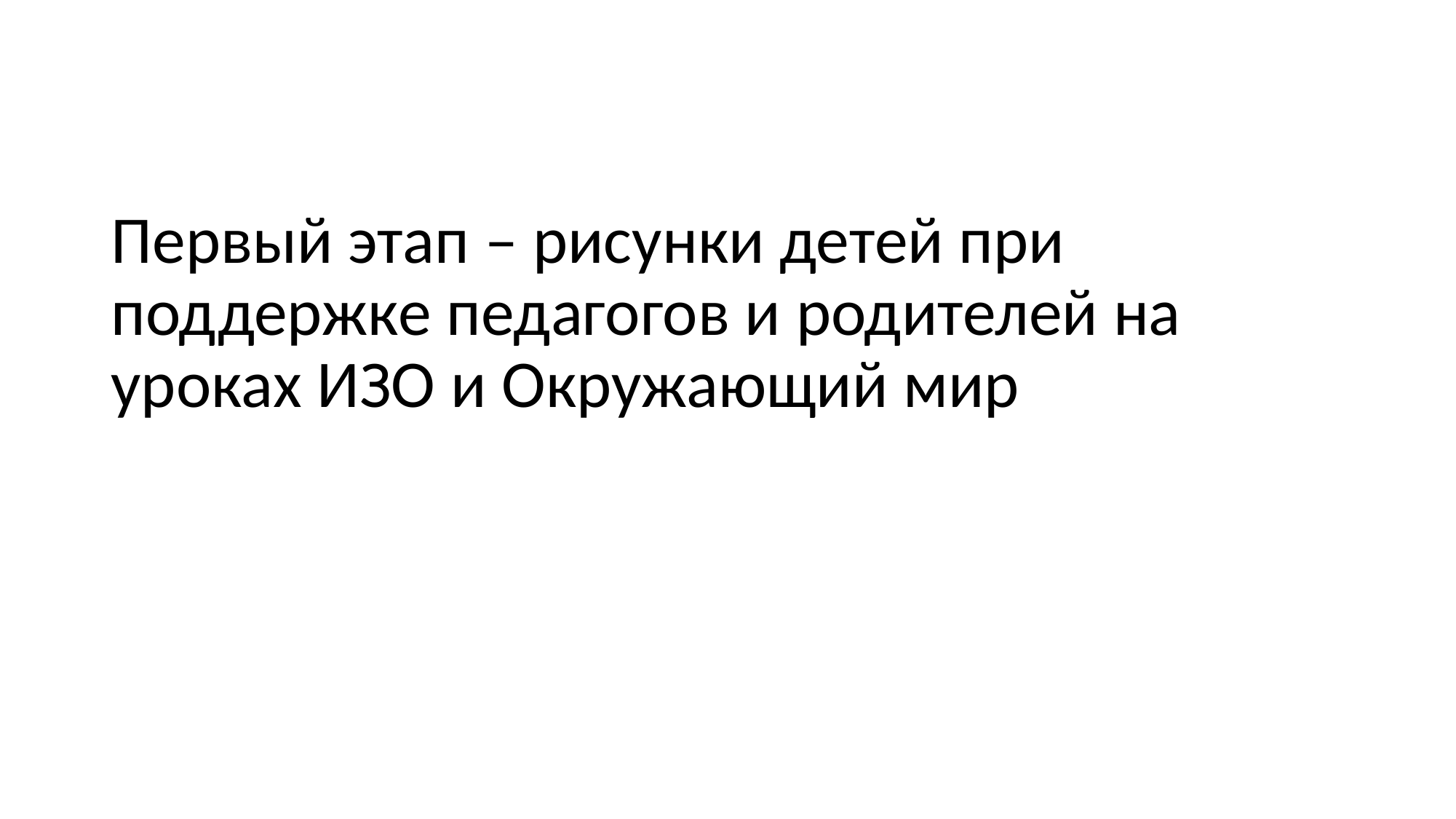

# Первый этап – рисунки детей при поддержке педагогов и родителей на уроках ИЗО и Окружающий мир